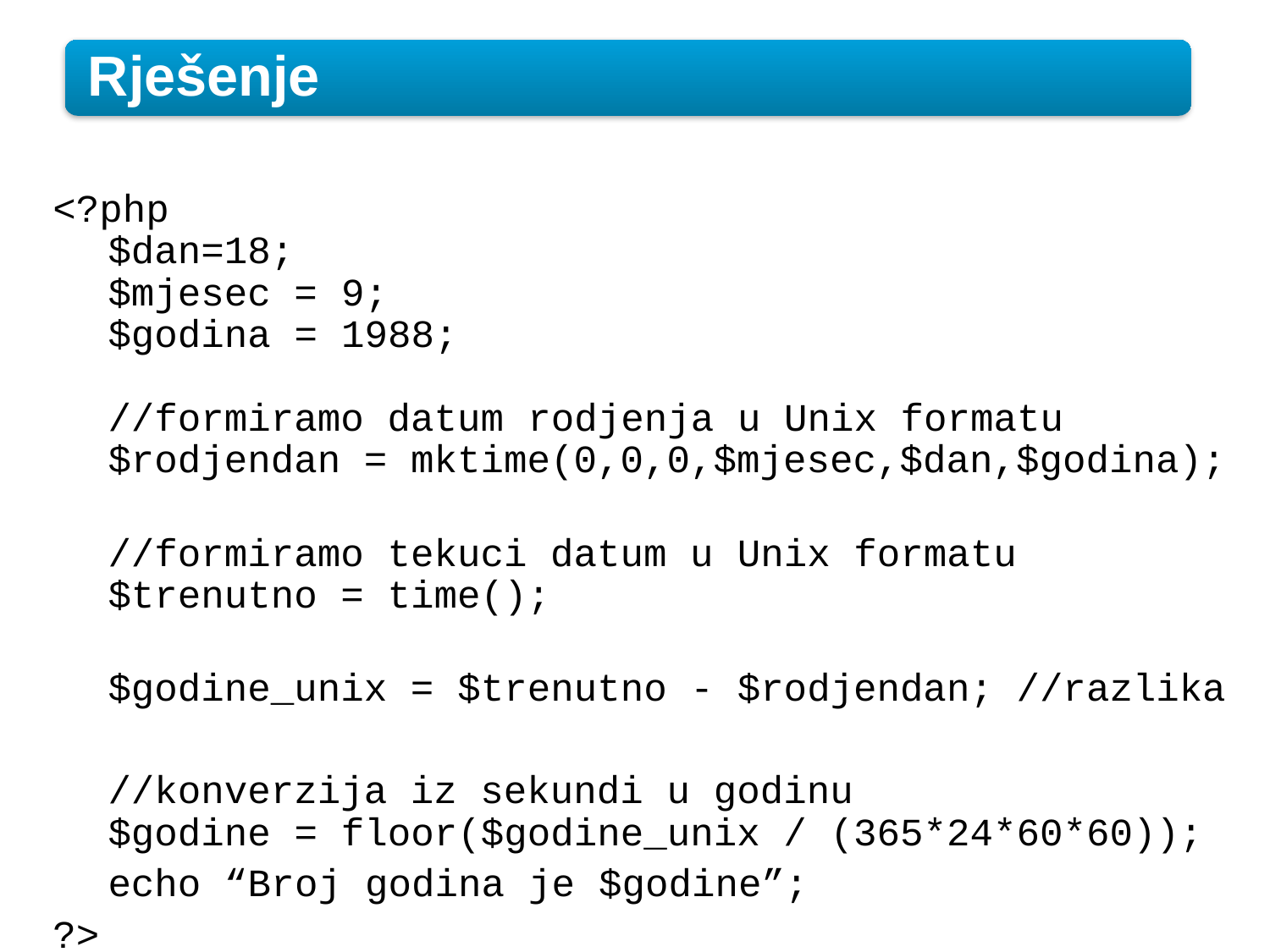

Rješenje
<?php
$dan=18;
$mjesec = 9;
$godina = 1988;
//formiramo datum rodjenja u Unix formatu
$rodjendan = mktime(0,0,0,$mjesec,$dan,$godina);
//formiramo tekuci datum u Unix formatu
$trenutno = time();
$godine_unix = $trenutno - $rodjendan; //razlika
//konverzija iz sekundi u godinu
$godine = floor($godine_unix / (365*24*60*60));
echo “Broj godina je $godine”;
?>